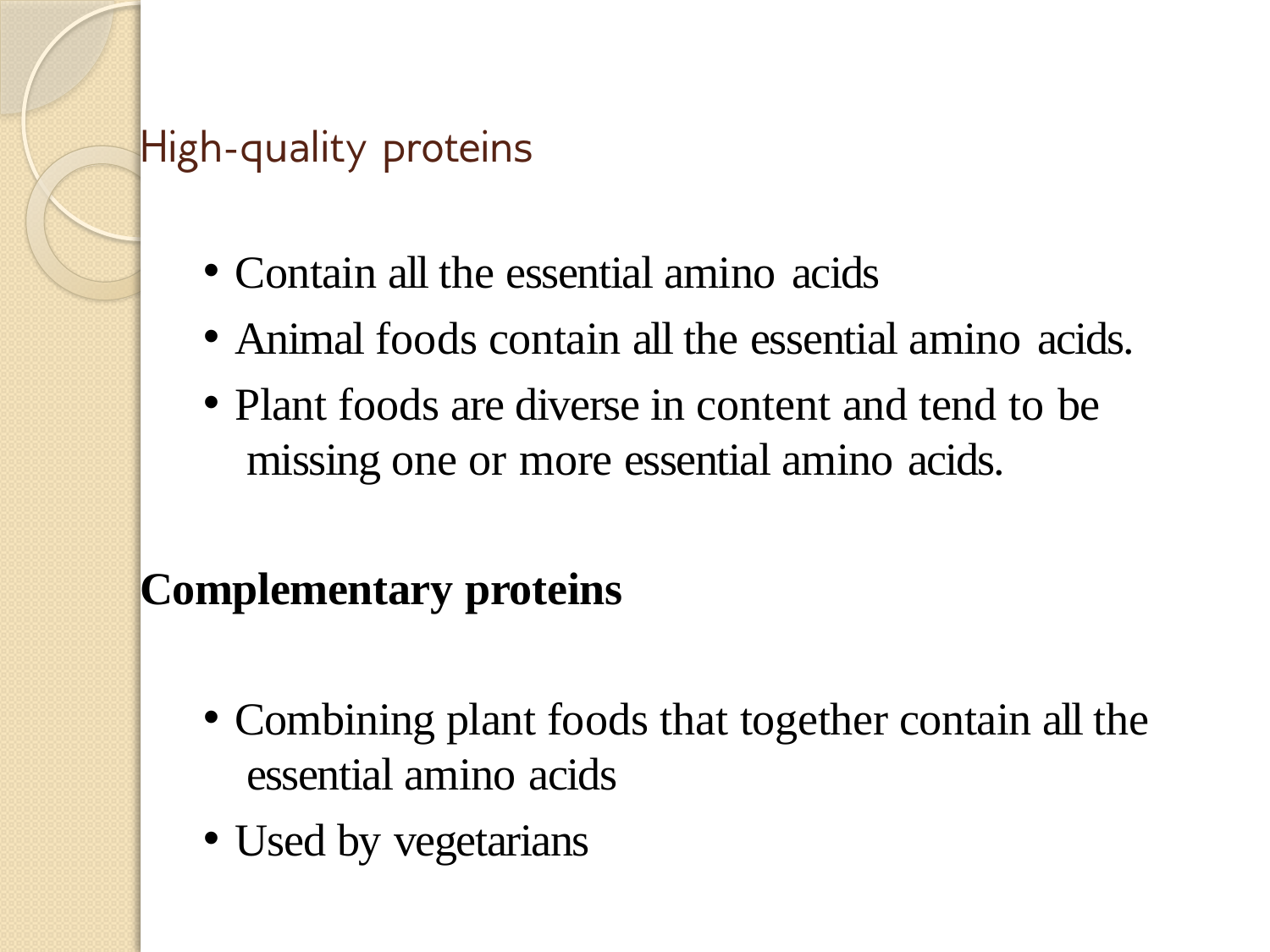

# High-quality proteins
Contain all the essential amino acids
Animal foods contain all the essential amino acids.
Plant foods are diverse in content and tend to be  missing one or more essential amino acids.

Complementary proteins

Combining plant foods that together contain all the  essential amino acids
Used by vegetarians